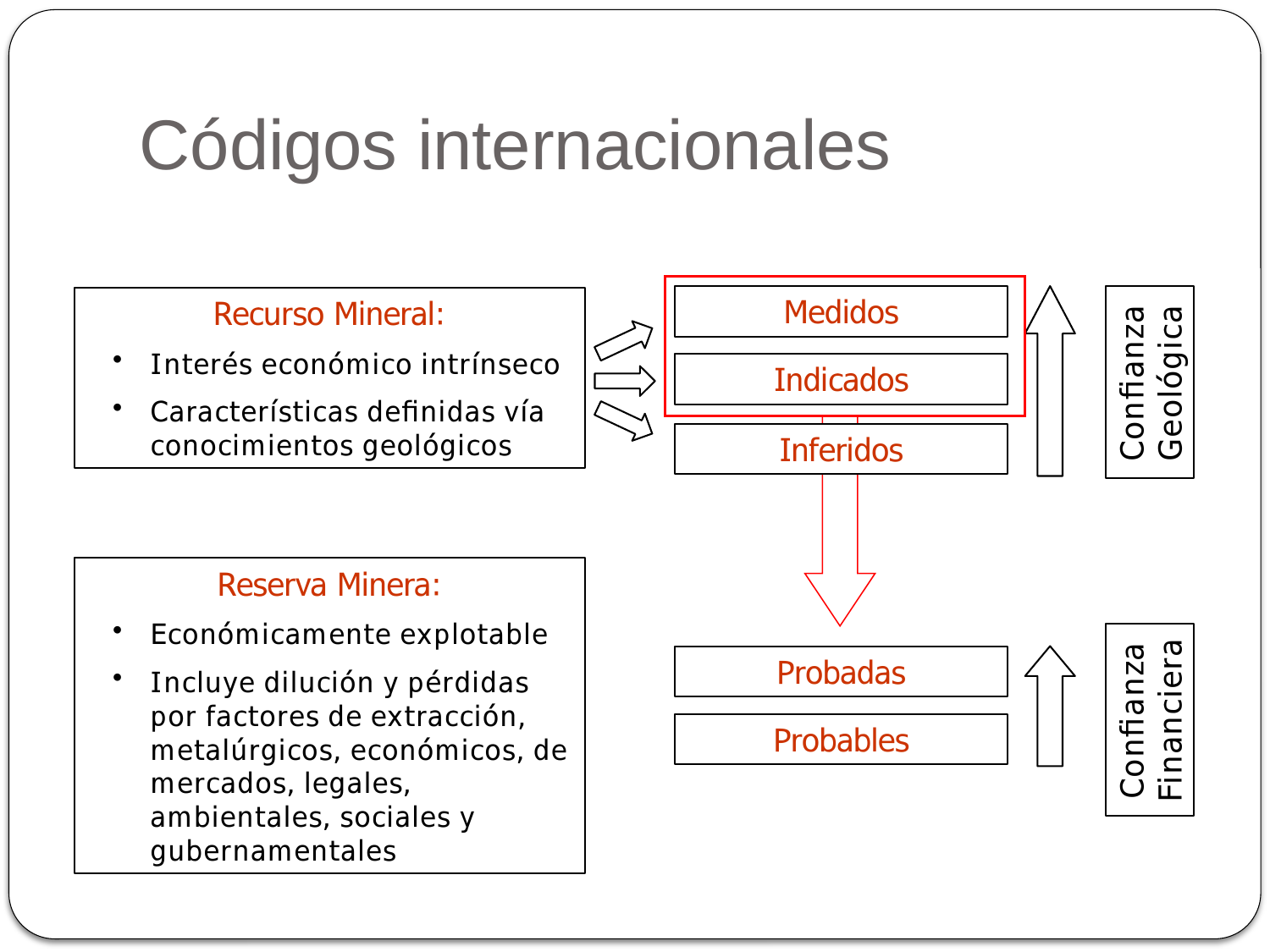

# Códigos internacionales

Medidos

Recurso Mineral:
Interés económico intrínseco
Características definidas vía conocimientos geológicos

Confianza Geológica
Indicados

Inferidos
Reserva Minera:
Económicamente explotable
Incluye dilución y pérdidas por factores de extracción, metalúrgicos, económicos, de mercados, legales, ambientales, sociales y gubernamentales

Probadas

Confianza Financiera
Probables